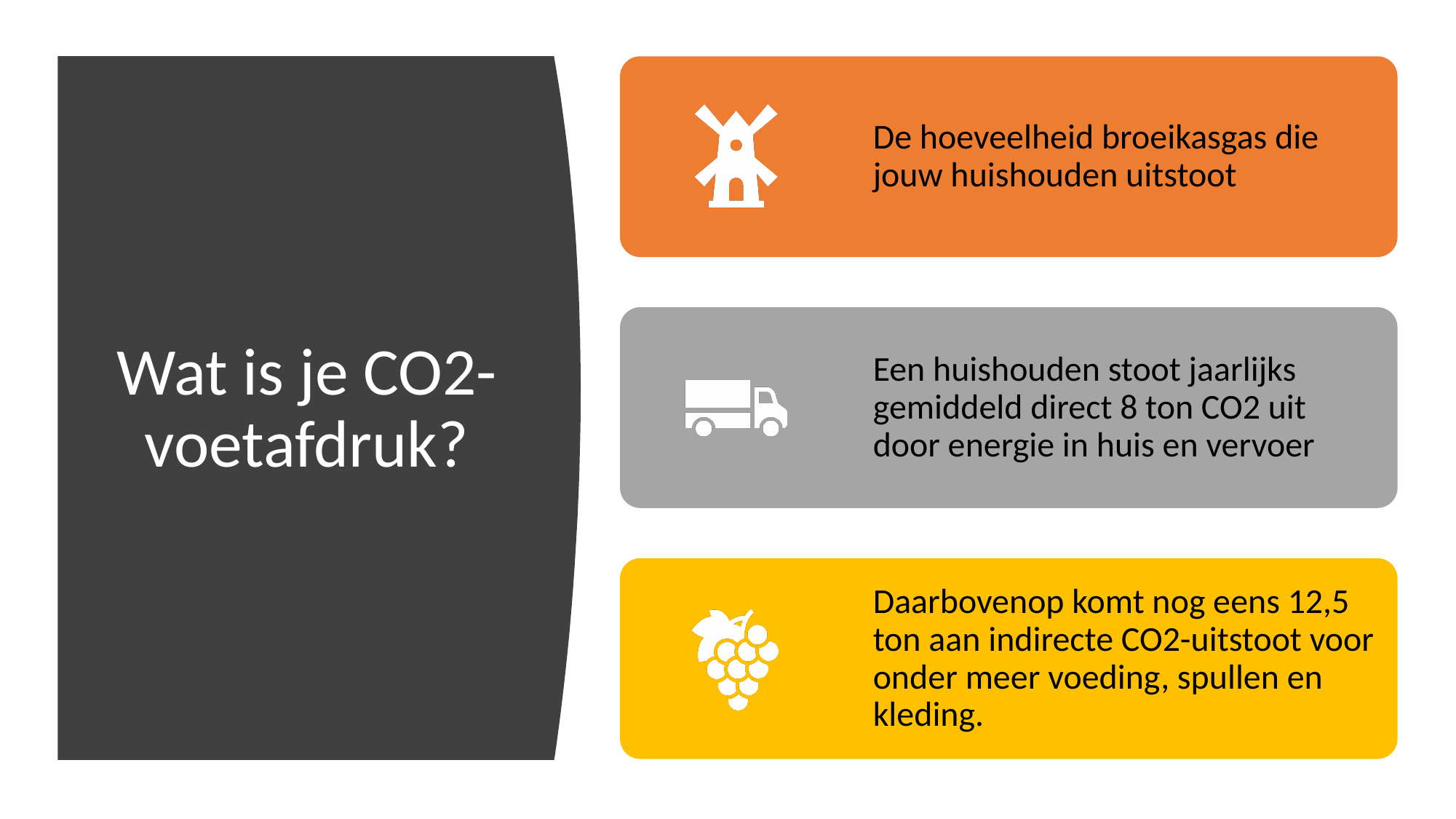

De hoeveelheid broeikasgas die jouw huishouden uitstoot
Een huishouden stoot jaarlijks gemiddeld direct 8 ton CO2 uit door energie in huis en vervoer
Daarbovenop komt nog eens 12,5 ton aan indirecte CO2-uitstoot voor onder meer voeding, spullen en kleding.

# Wat is je CO2-voetafdruk?